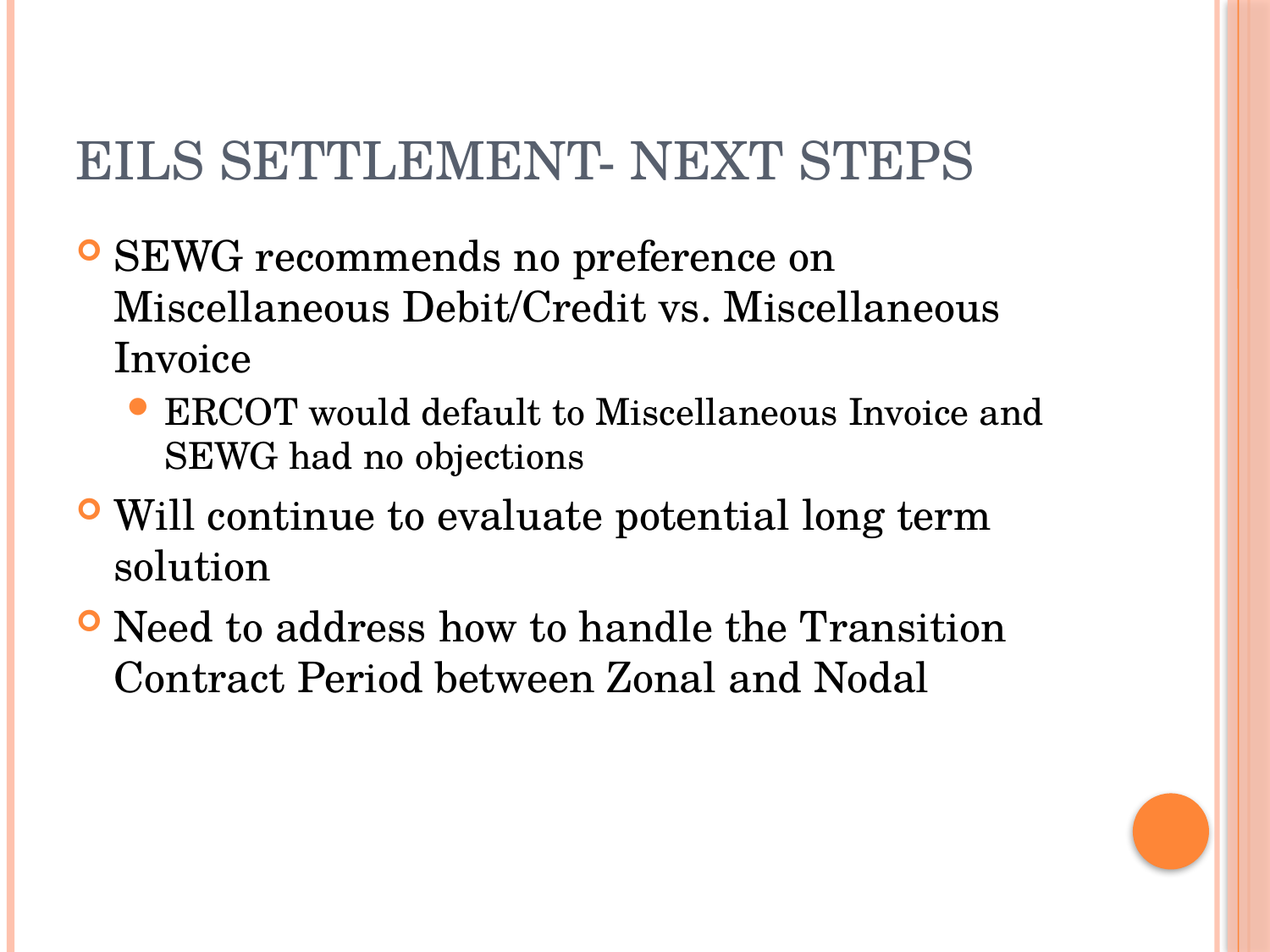

# EILS Settlement- Next Steps
SEWG recommends no preference on Miscellaneous Debit/Credit vs. Miscellaneous Invoice
ERCOT would default to Miscellaneous Invoice and SEWG had no objections
Will continue to evaluate potential long term solution
Need to address how to handle the Transition Contract Period between Zonal and Nodal